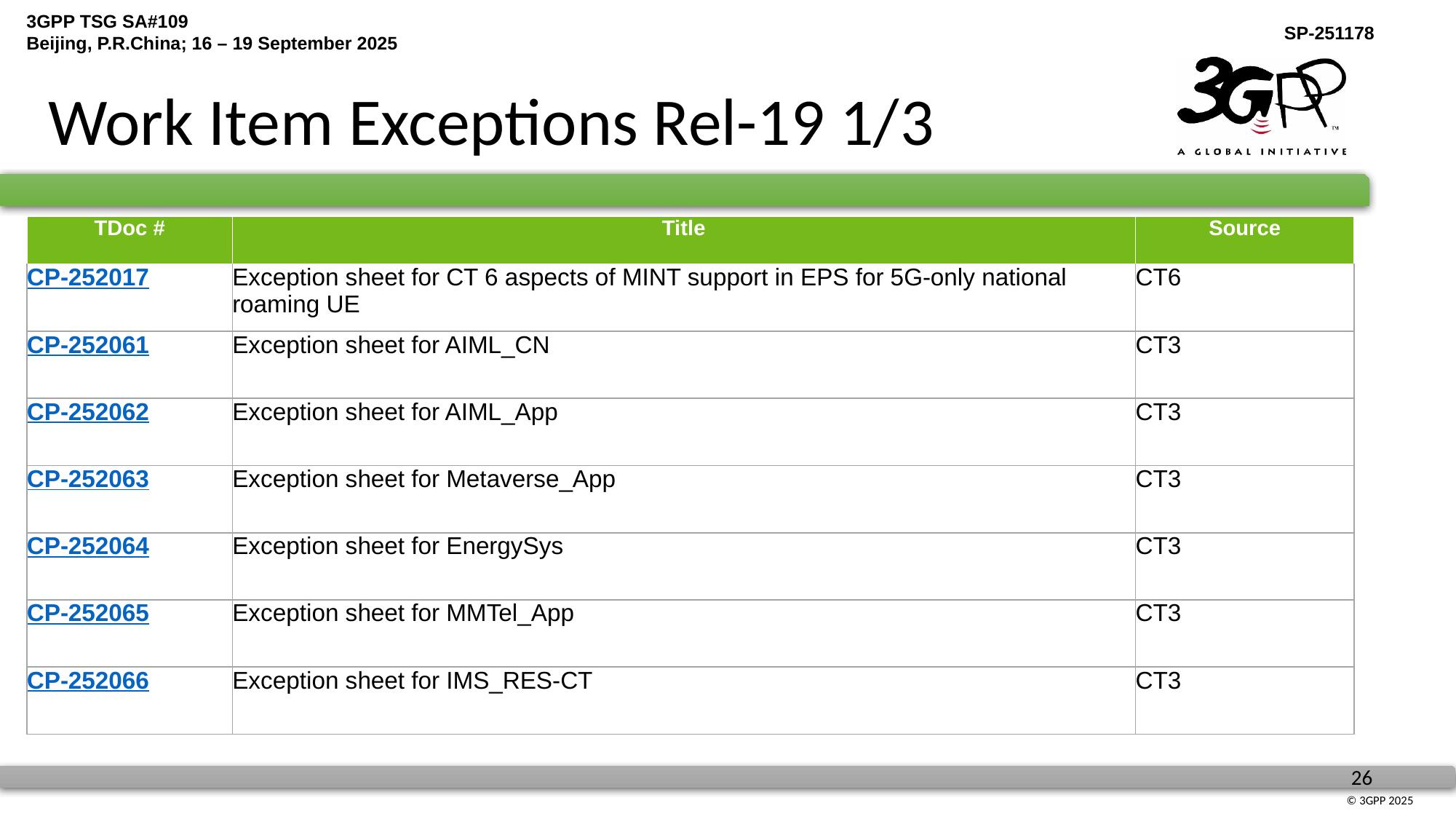

# Work Item Exceptions Rel-19 1/3
| TDoc # | Title | Source |
| --- | --- | --- |
| CP-252017 | Exception sheet for CT 6 aspects of MINT support in EPS for 5G-only national roaming UE | CT6 |
| CP-252061 | Exception sheet for AIML\_CN | CT3 |
| CP-252062 | Exception sheet for AIML\_App | CT3 |
| CP-252063 | Exception sheet for Metaverse\_App | CT3 |
| CP-252064 | Exception sheet for EnergySys | CT3 |
| CP-252065 | Exception sheet for MMTel\_App | CT3 |
| CP-252066 | Exception sheet for IMS\_RES-CT | CT3 |